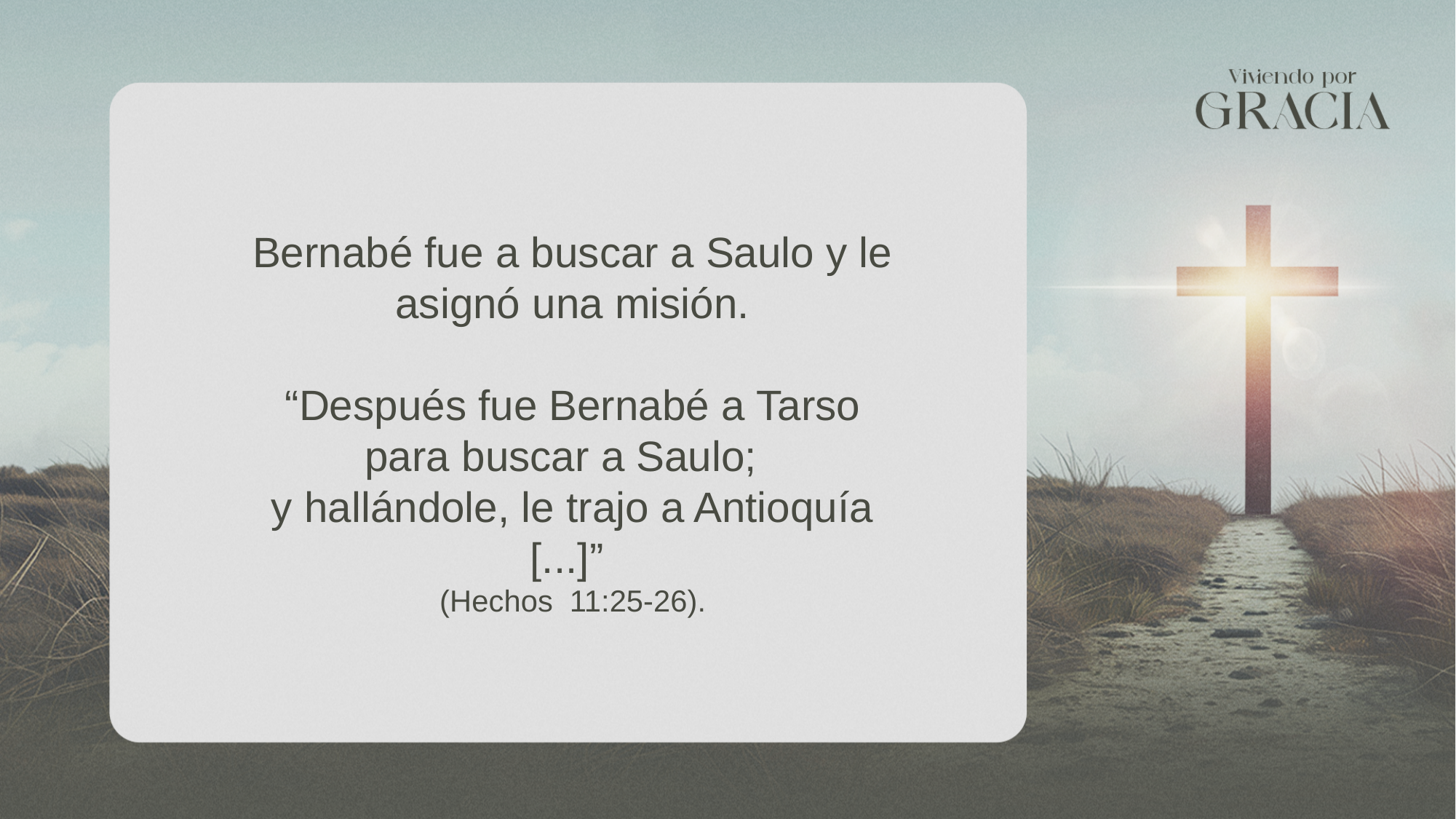

Bernabé fue a buscar a Saulo y le asignó una misión.

“Después fue Bernabé a Tarso para buscar a Saulo;
y hallándole, le trajo a Antioquía [...]”
(Hechos  11:25-26).